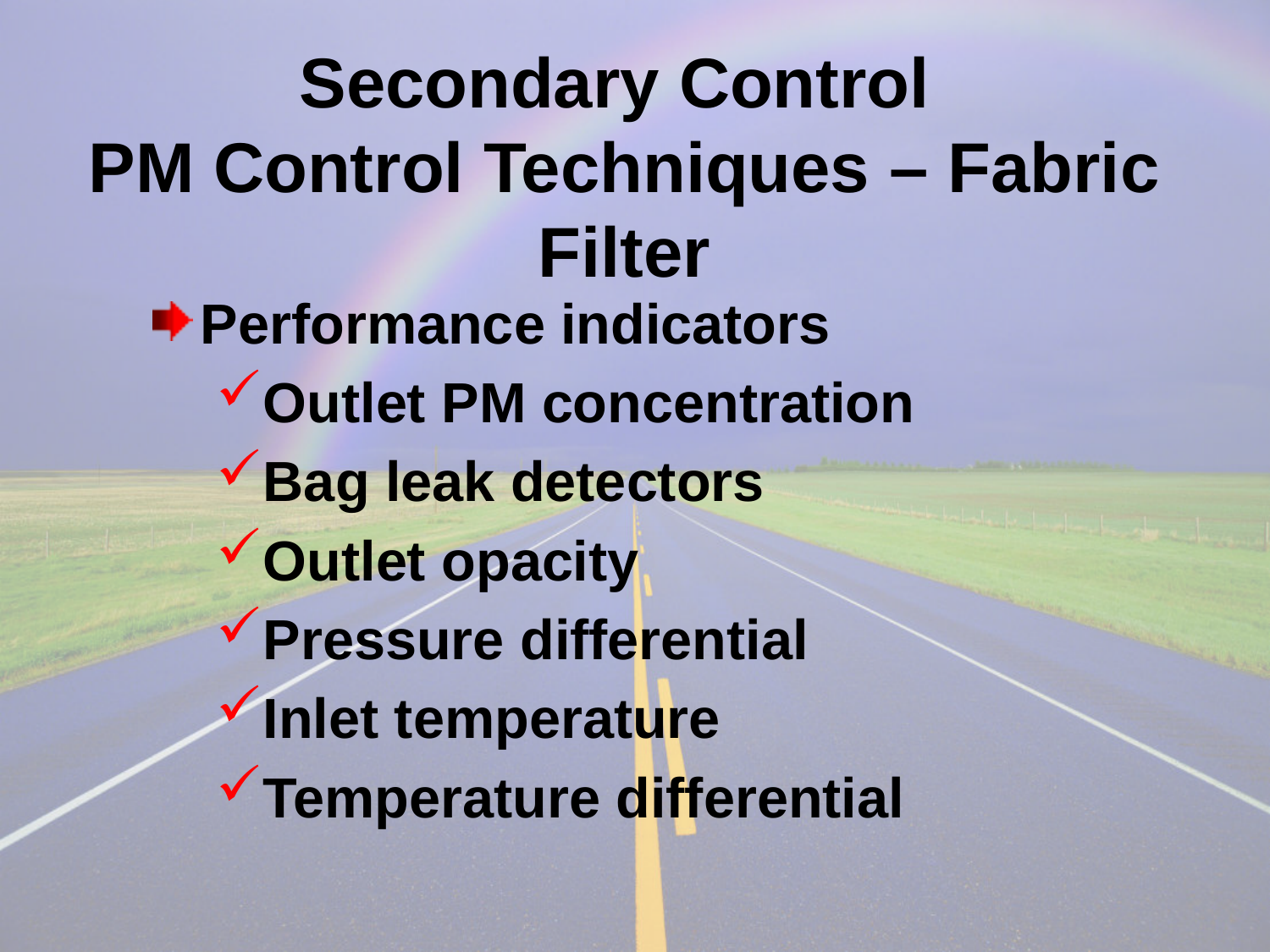

# Secondary Control PM Control Techniques – Fabric Filter
Performance indicators
Outlet PM concentration
Bag leak detectors
Outlet opacity
Pressure differential
Inlet temperature
Temperature differential